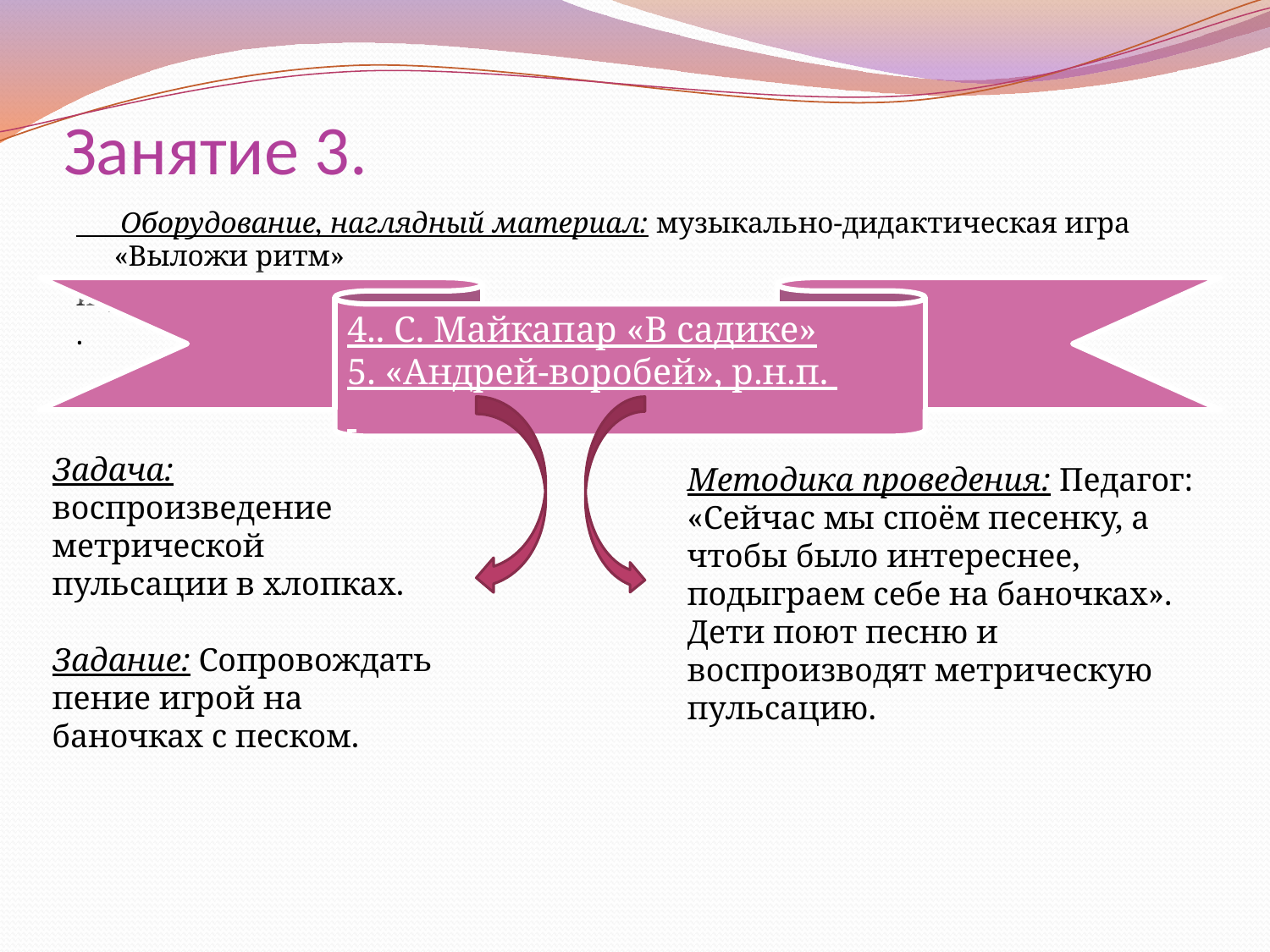

# Занятие 3.
      Оборудование, наглядный материал: музыкально-дидактическая игра «Выложи ритм»
игра «Выложи ритм».
.

4.. С. Майкапар «В садике»
5. «Андрей-воробей», р.н.п.

Задача: воспроизведение метрической пульсации в хлопках.

Задание: Сопровождать пение игрой на баночках с песком.

.

Методика проведения: Педагог: «Сейчас мы споём песенку, а чтобы было интереснее, подыграем себе на баночках». Дети поют песню и воспроизводят метрическую пульсацию.